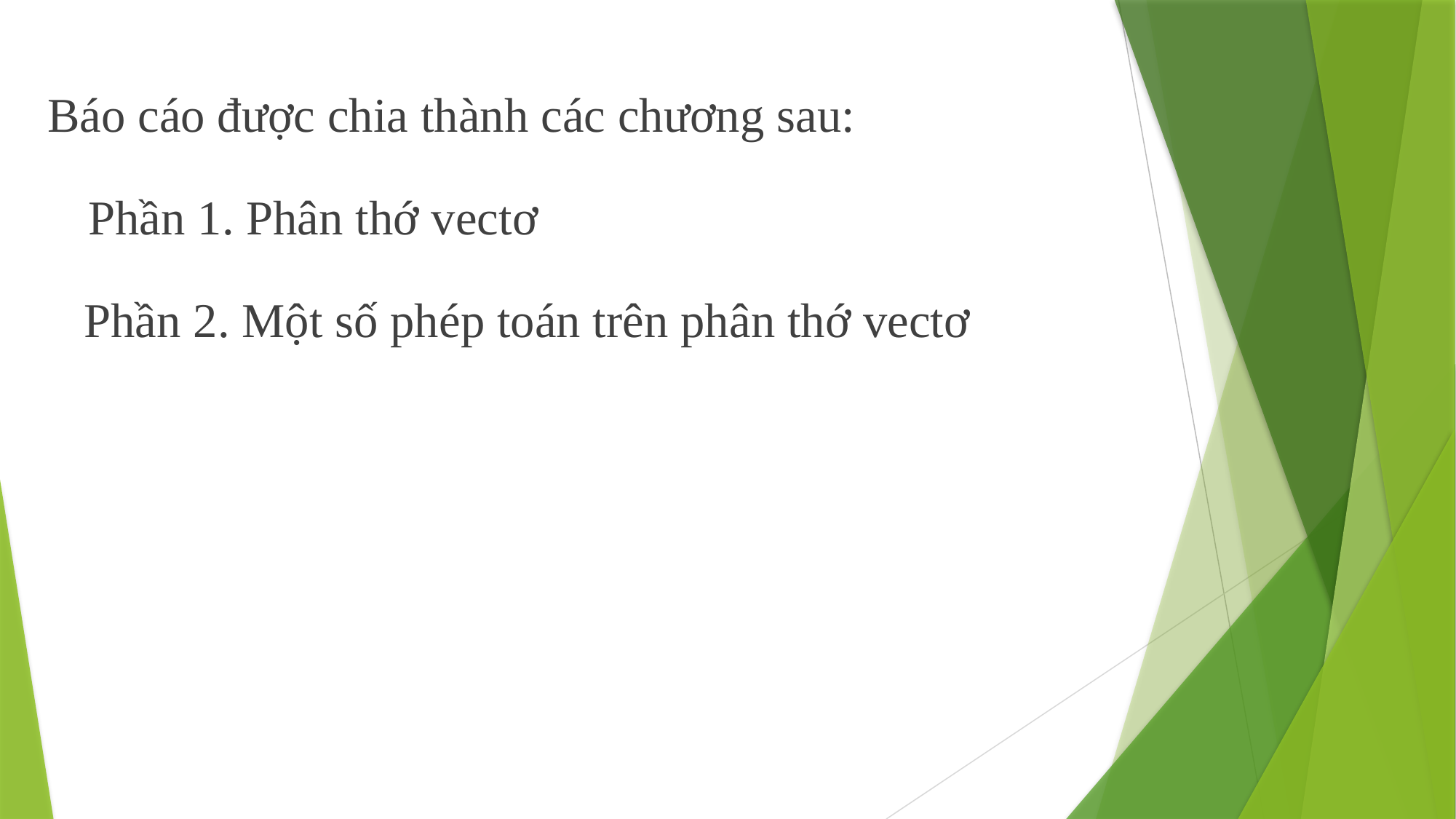

Báo cáo được chia thành các chương sau:
Phần 1. Phân thớ vectơ
   Phần 2. Một số phép toán trên phân thớ vectơ